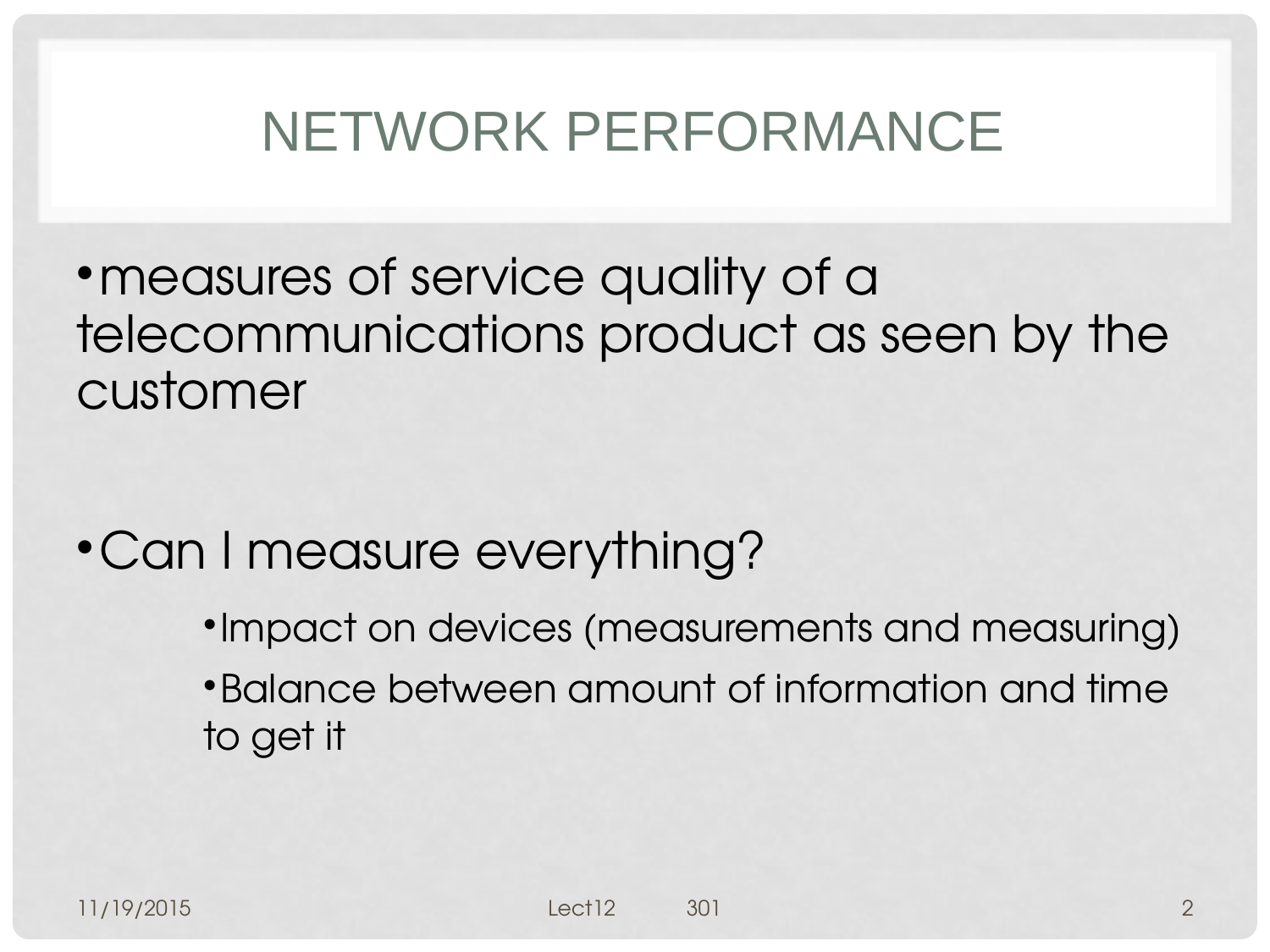

# Network Performance
measures of service quality of a telecommunications product as seen by the customer

Can I measure everything?
Impact on devices (measurements and measuring)
Balance between amount of information and time to get it

11/19/2015
Lect12            301
2